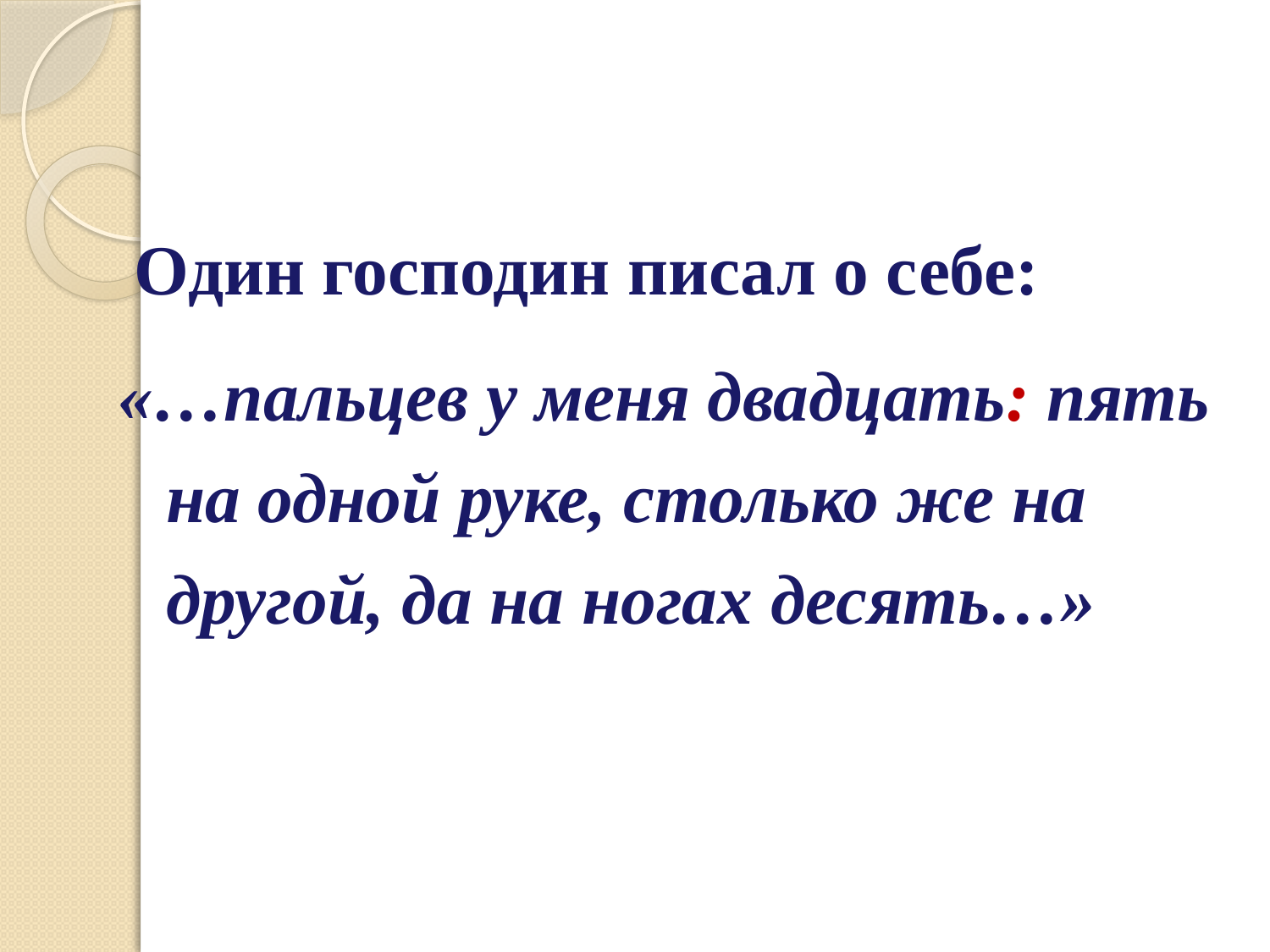

#
 Один господин писал о себе:
«…пальцев у меня двадцать: пять на одной руке, столько же на другой, да на ногах десять…»